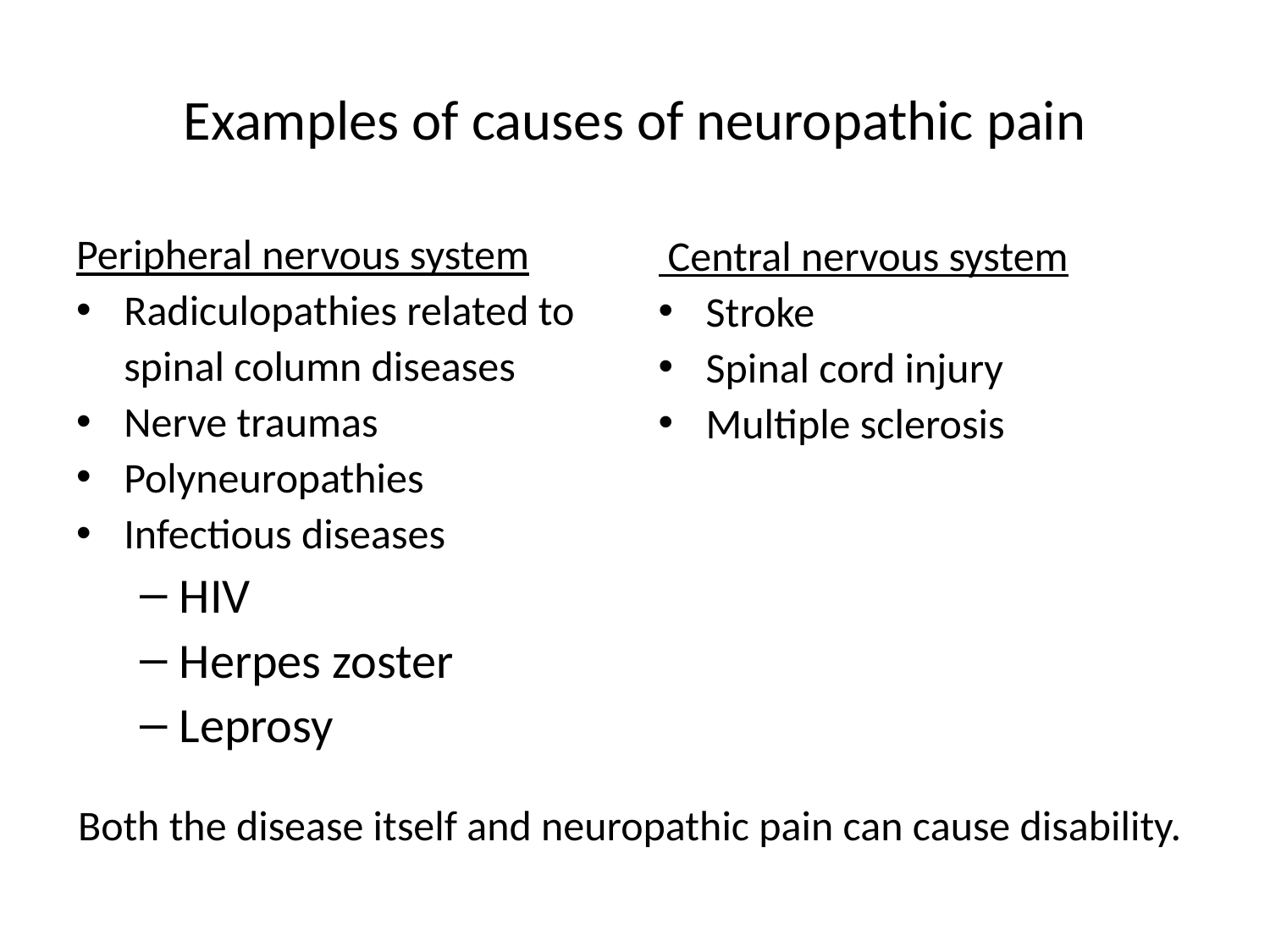

# Examples of causes of neuropathic pain
Peripheral nervous system
Radiculopathies related to spinal column diseases
Nerve traumas
Polyneuropathies
Infectious diseases
HIV
Herpes zoster
Leprosy

 Central nervous system
Stroke
Spinal cord injury
Multiple sclerosis

Both the disease itself and neuropathic pain can cause disability.